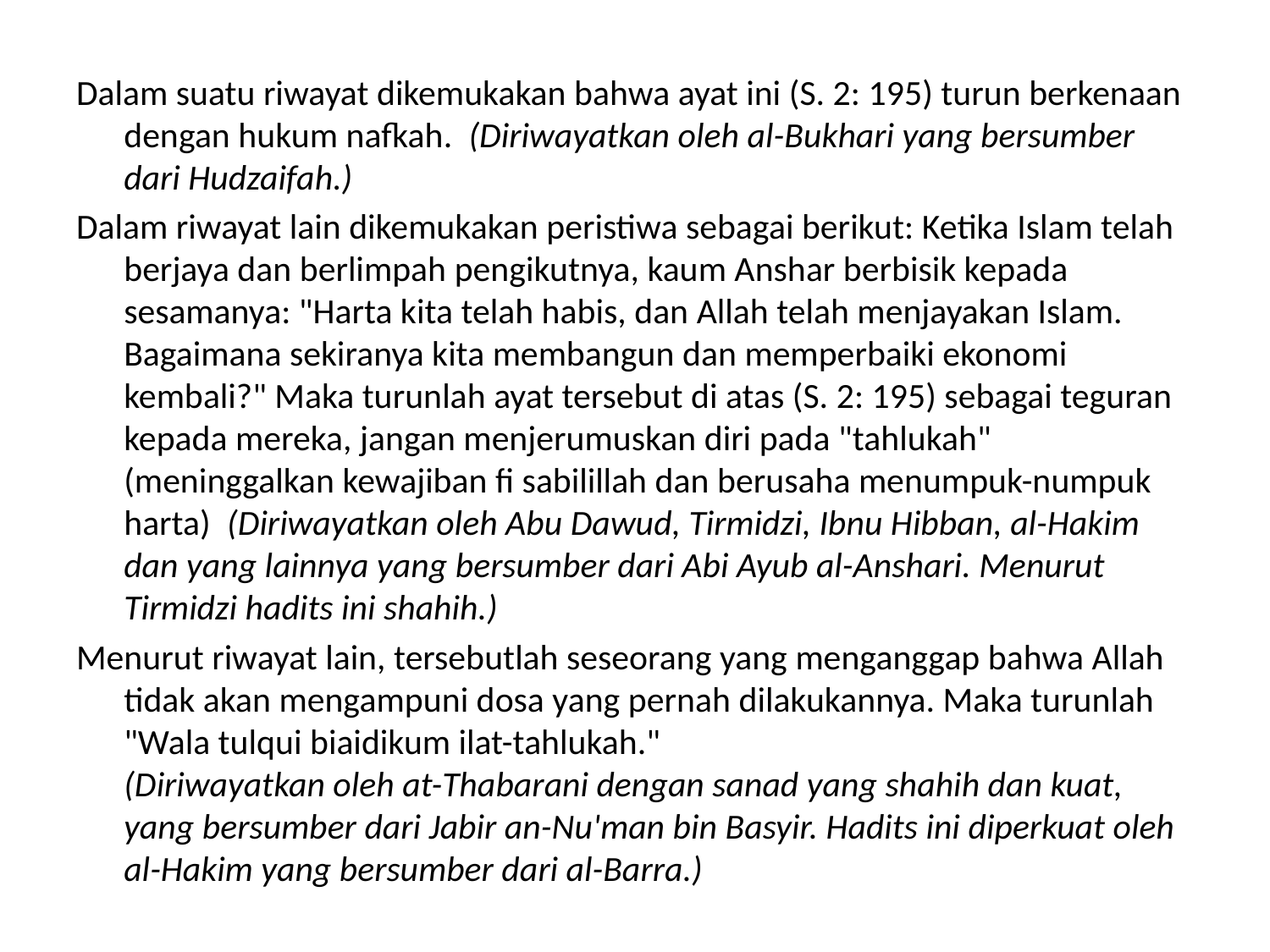

Dalam suatu riwayat dikemukakan bahwa ayat ini (S. 2: 195) turun berkenaan dengan hukum nafkah.  (Diriwayatkan oleh al-Bukhari yang bersumber dari Hudzaifah.)
Dalam riwayat lain dikemukakan peristiwa sebagai berikut: Ketika Islam telah berjaya dan berlimpah pengikutnya, kaum Anshar berbisik kepada sesamanya: "Harta kita telah habis, dan Allah telah menjayakan Islam. Bagaimana sekiranya kita membangun dan memperbaiki ekonomi kembali?" Maka turunlah ayat tersebut di atas (S. 2: 195) sebagai teguran kepada mereka, jangan menjerumuskan diri pada "tahlukah" (meninggalkan kewajiban fi sabilillah dan berusaha menumpuk-numpuk harta)  (Diriwayatkan oleh Abu Dawud, Tirmidzi, Ibnu Hibban, al-Hakim dan yang lainnya yang bersumber dari Abi Ayub al-Anshari. Menurut Tirmidzi hadits ini shahih.)
Menurut riwayat lain, tersebutlah seseorang yang menganggap bahwa Allah tidak akan mengampuni dosa yang pernah dilakukannya. Maka turunlah "Wala tulqui biaidikum ilat-tahlukah."
(Diriwayatkan oleh at-Thabarani dengan sanad yang shahih dan kuat, yang bersumber dari Jabir an-Nu'man bin Basyir. Hadits ini diperkuat oleh al-Hakim yang bersumber dari al-Barra.)